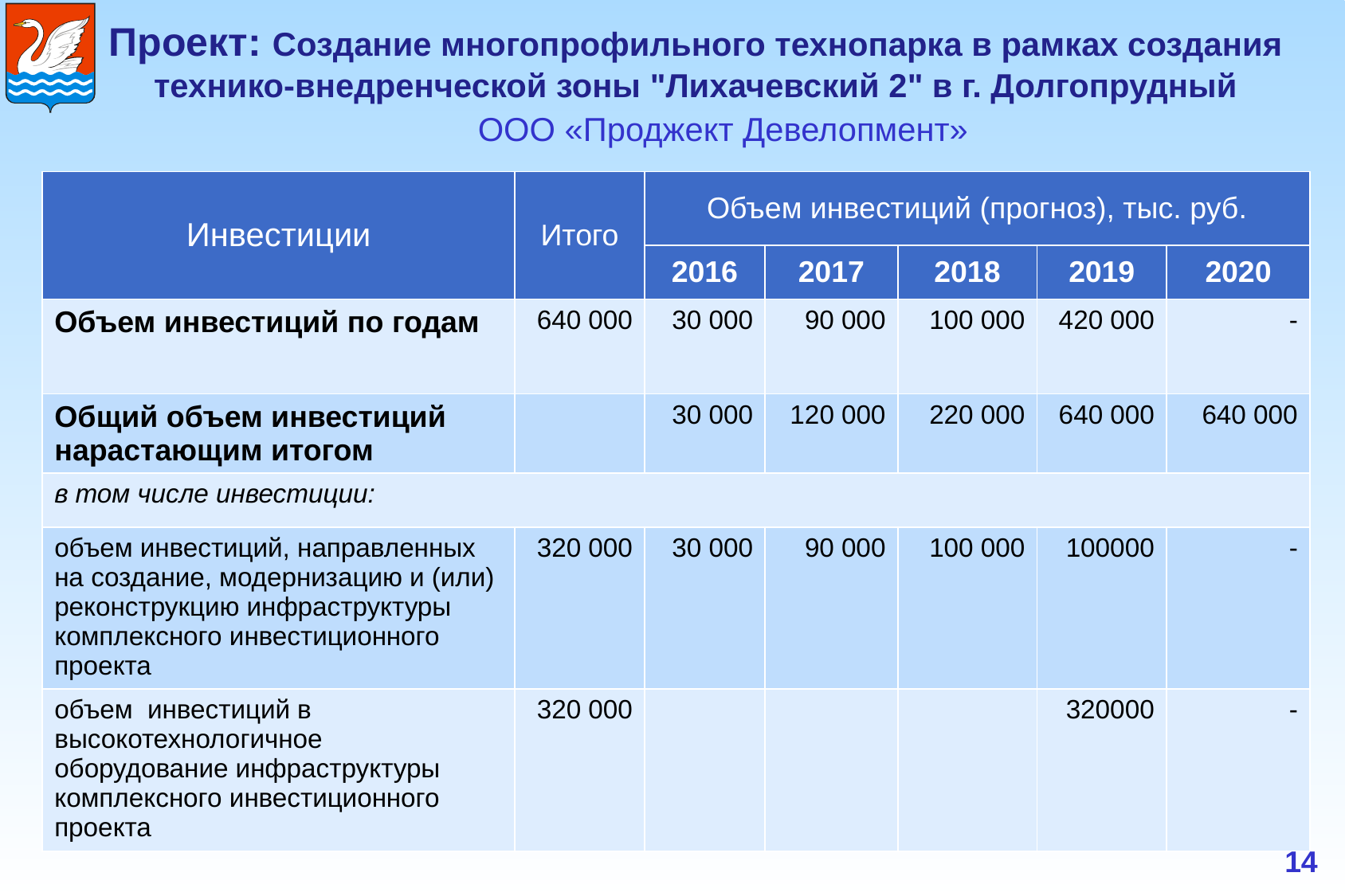

Проект: Создание многопрофильного технопарка в рамках создания технико-внедренческой зоны "Лихачевский 2" в г. Долгопрудный
ООО «Проджект Девелопмент»
| Инвестиции | Итого | Объем инвестиций (прогноз), тыс. руб. |  |  |  |  |
| --- | --- | --- | --- | --- | --- | --- |
|  |  | 2016 | 2017 | 2018 | 2019 | 2020 |
| Объем инвестиций по годам | 640 000 | 30 000 | 90 000 | 100 000 | 420 000 | - |
| Общий объем инвестиций нарастающим итогом |  | 30 000 | 120 000 | 220 000 | 640 000 | 640 000 |
| в том числе инвестиции: |  |  |  |  |  |  |
| объем инвестиций, направленных на создание, модернизацию и (или) реконструкцию инфраструктуры комплексного инвестиционного проекта | 320 000 | 30 000 | 90 000 | 100 000 | 100000 | - |
| объем инвестиций в высокотехнологичное оборудование инфраструктуры комплексного инвестиционного проекта | 320 000 |  |  |  | 320000 | - |
14